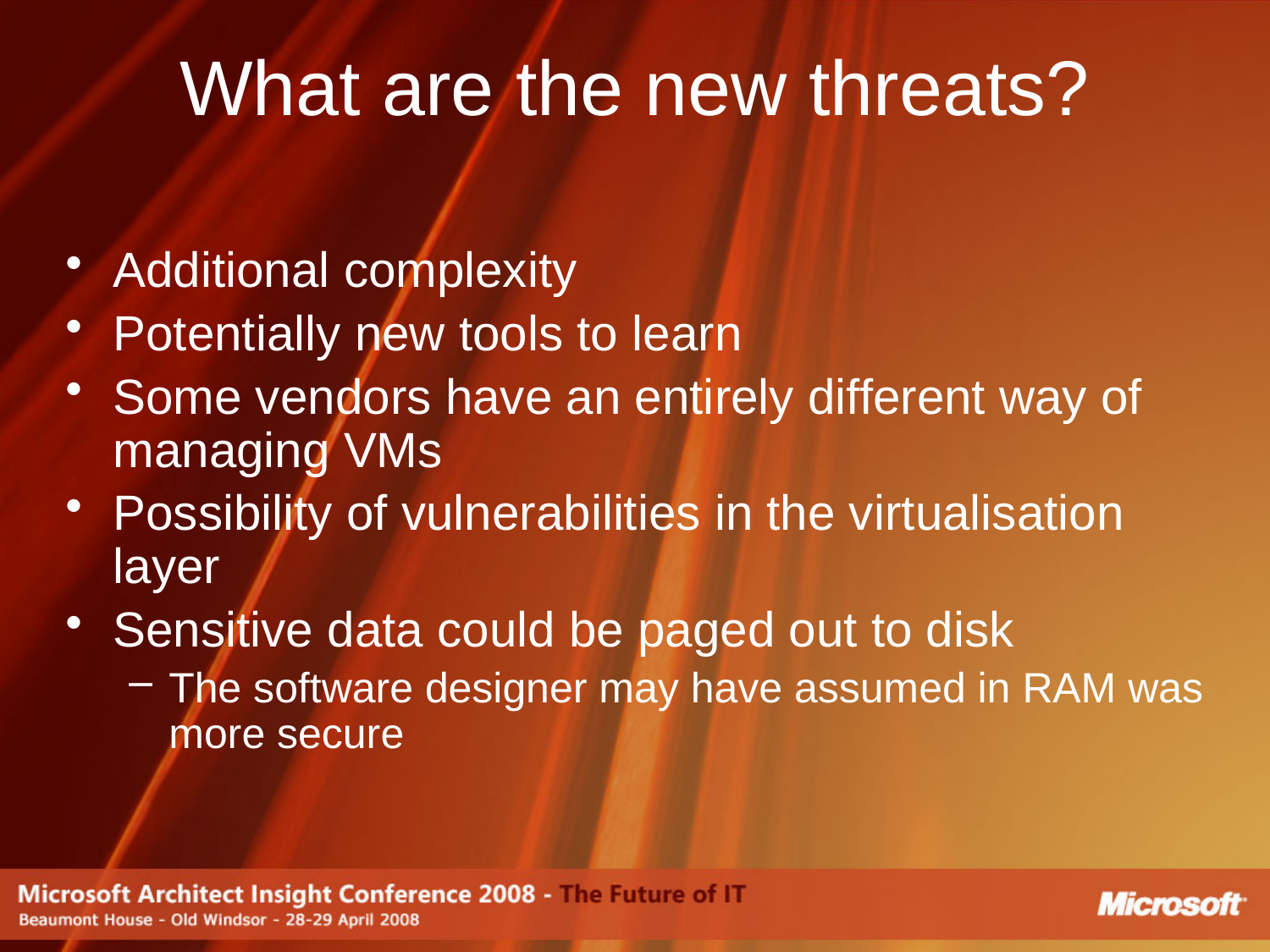

# What are the new threats?
Additional complexity
Potentially new tools to learn
Some vendors have an entirely different way of managing VMs
Possibility of vulnerabilities in the virtualisation layer
Sensitive data could be paged out to disk
The software designer may have assumed in RAM was more secure